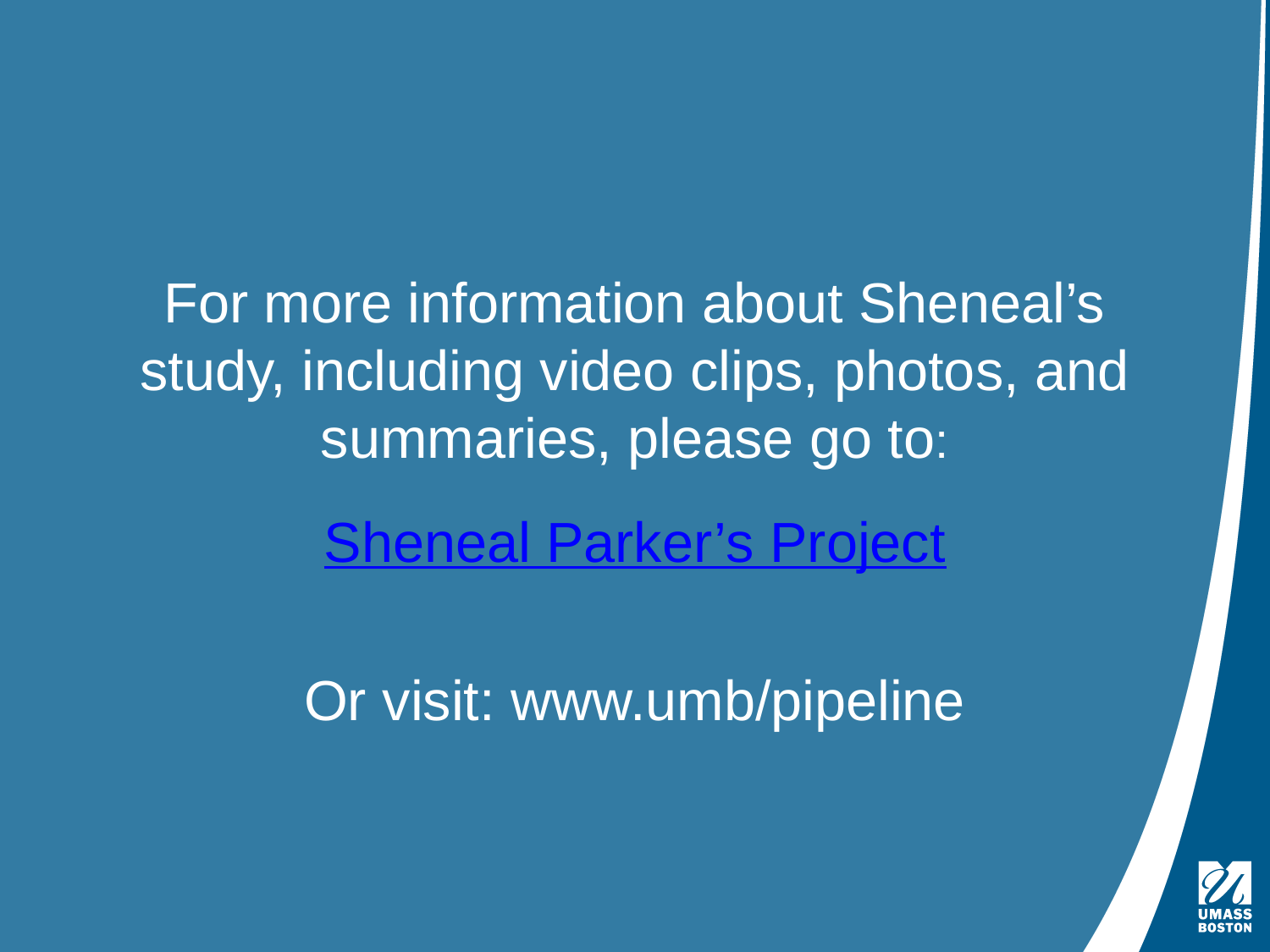

# For more information about Sheneal’s study, including video clips, photos, and summaries, please go to:
Sheneal Parker’s Project

Or visit: www.umb/pipeline